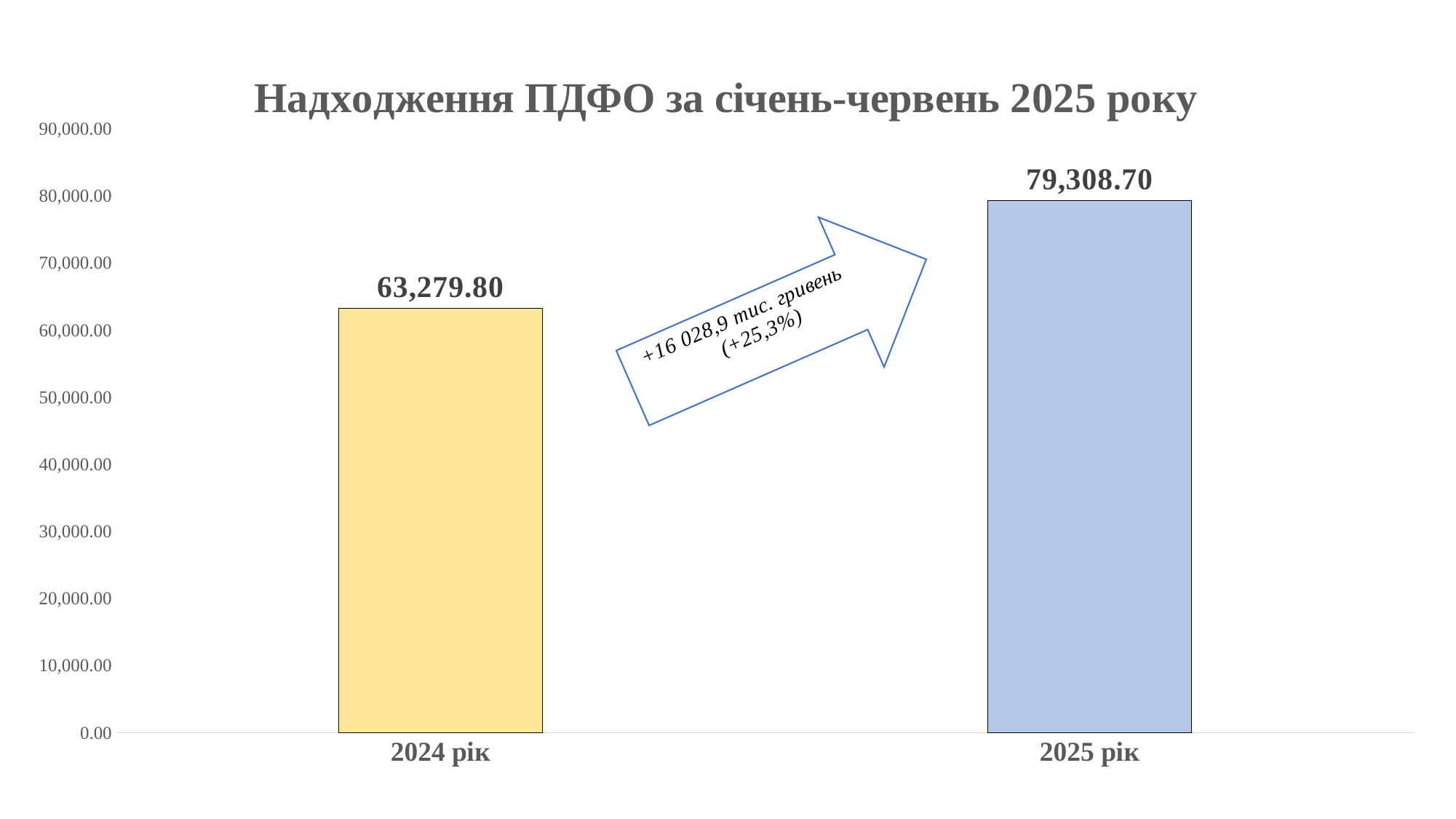

### Chart: Надходження ПДФО за січень-червень 2025 року

| Category |  |
|---|---|
| 2024 рік | 63279.8 |
| 2025 рік | 79308.7 |